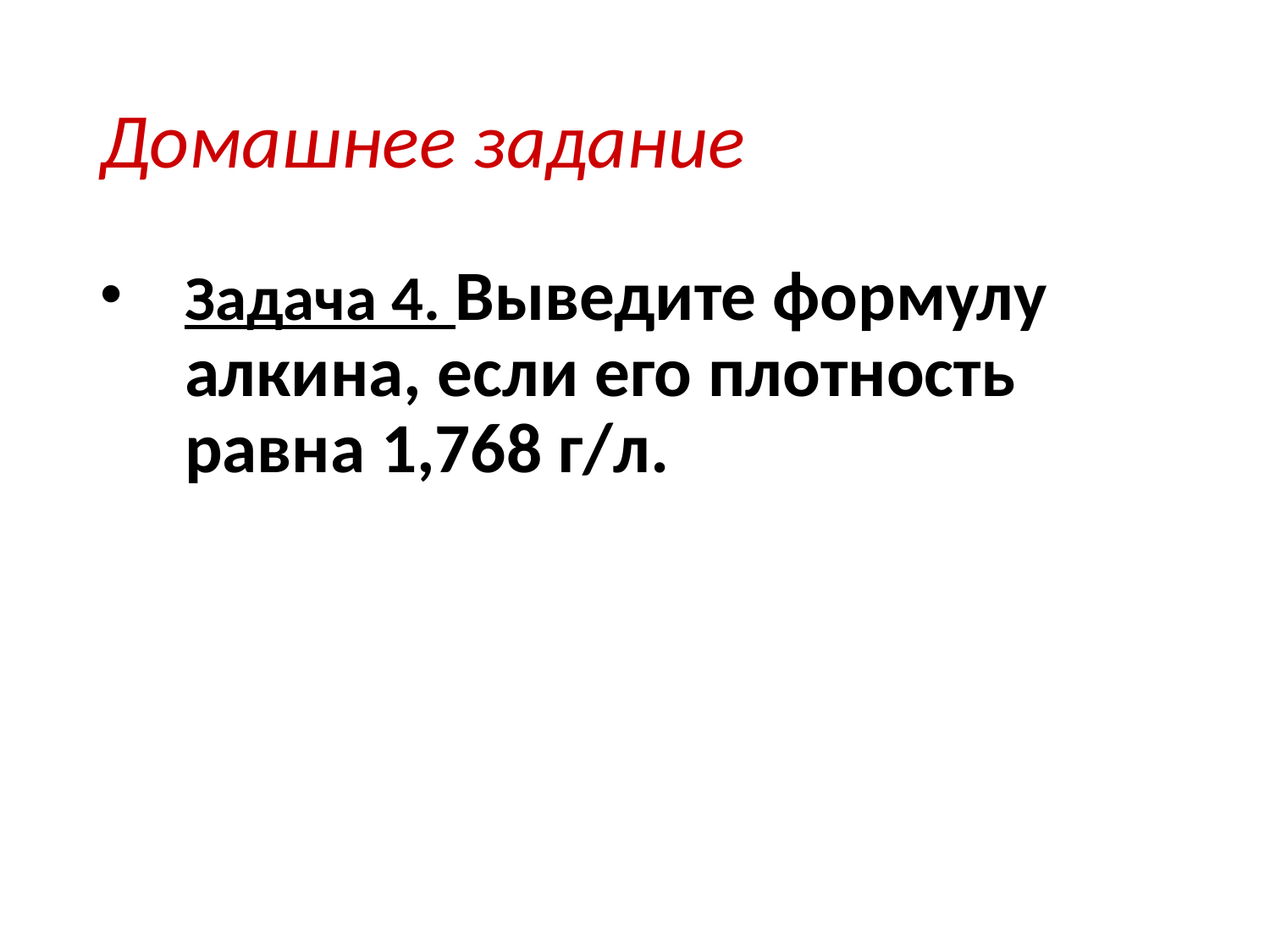

# Домашнее задание
Задача 4. Выведите формулу алкина, если его плотность равна 1,768 г/л.